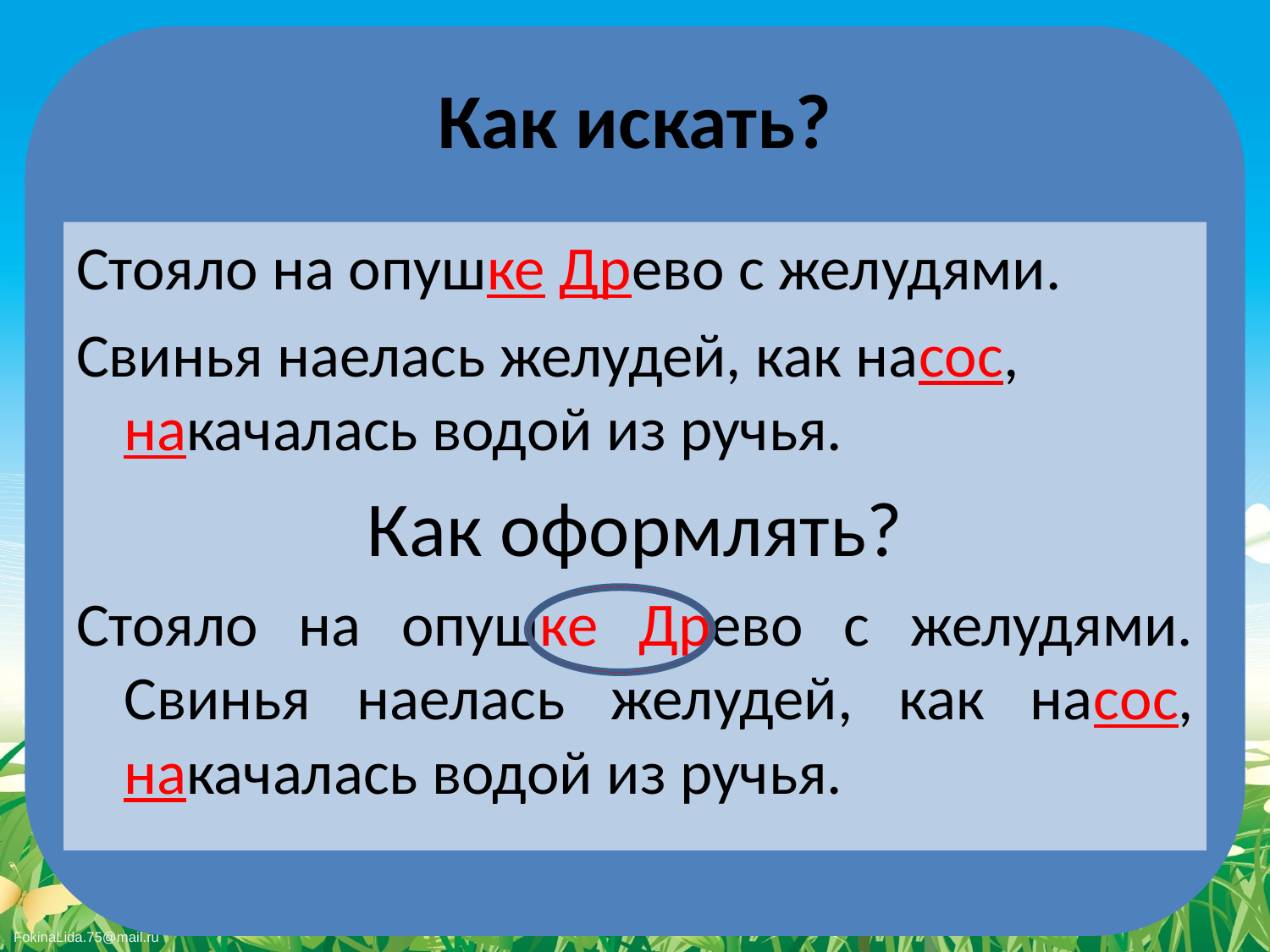

# Как искать?
Стояло на опушке Древо с желудями.
Свинья наелась желудей, как насос, накачалась водой из ручья.
Как оформлять?
Стояло на опушке Древо с желудями. Свинья наелась желудей, как насос, накачалась водой из ручья.